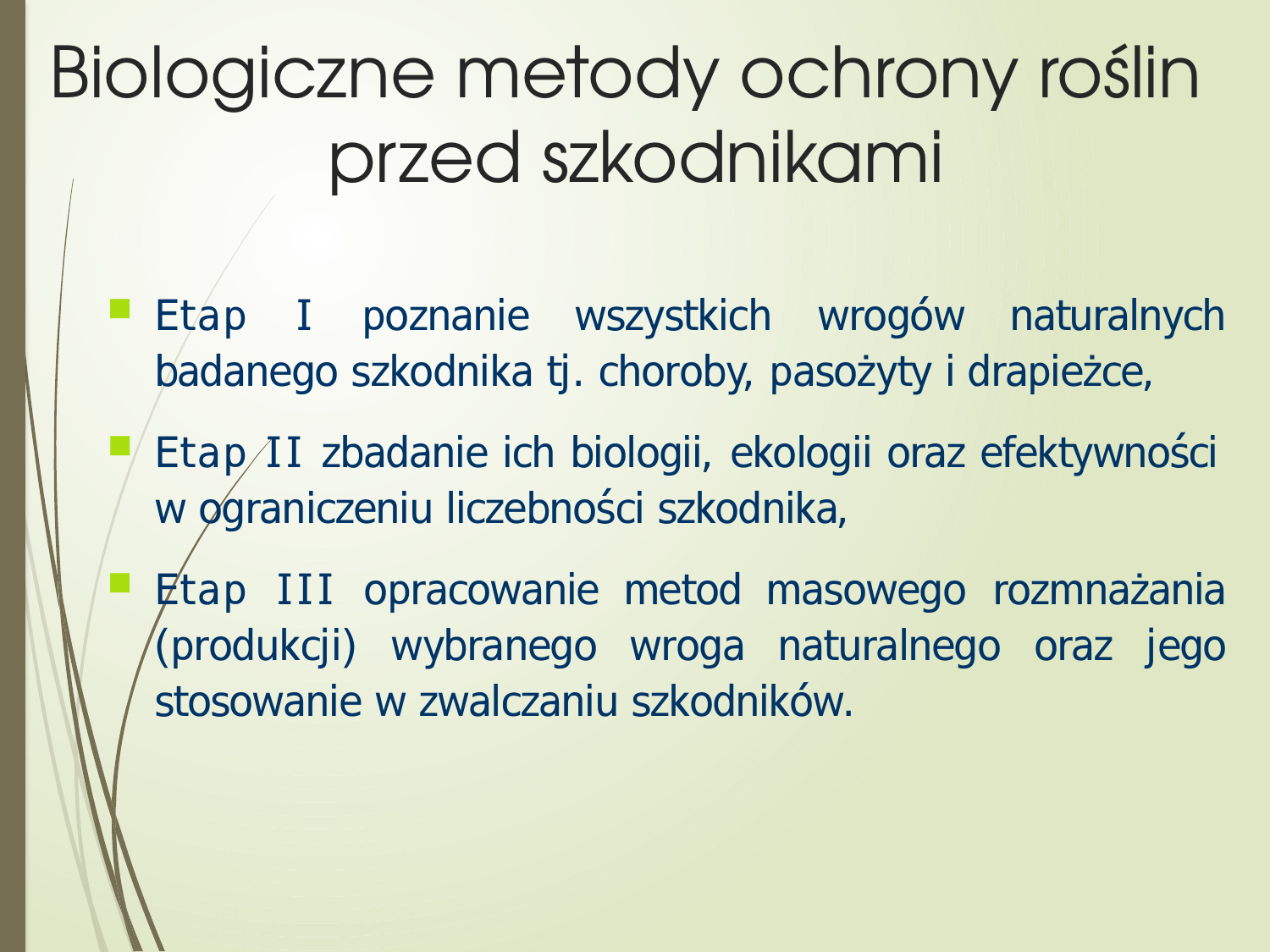

Biologiczne metody ochrony roślin przed szkodnikami
Etap  I  poznanie  wszystkich  wrogów  naturalnych badanego szkodnika tj. choroby, pasożyty i drapieżce,
Etap II zbadanie ich biologii, ekologii oraz efektywności
w ograniczeniu liczebności szkodnika,
Etap  III  opracowanie metod masowego  rozmnażania (produkcji)  wybranego  wroga  naturalnego  oraz  jego stosowanie w zwalczaniu szkodników.